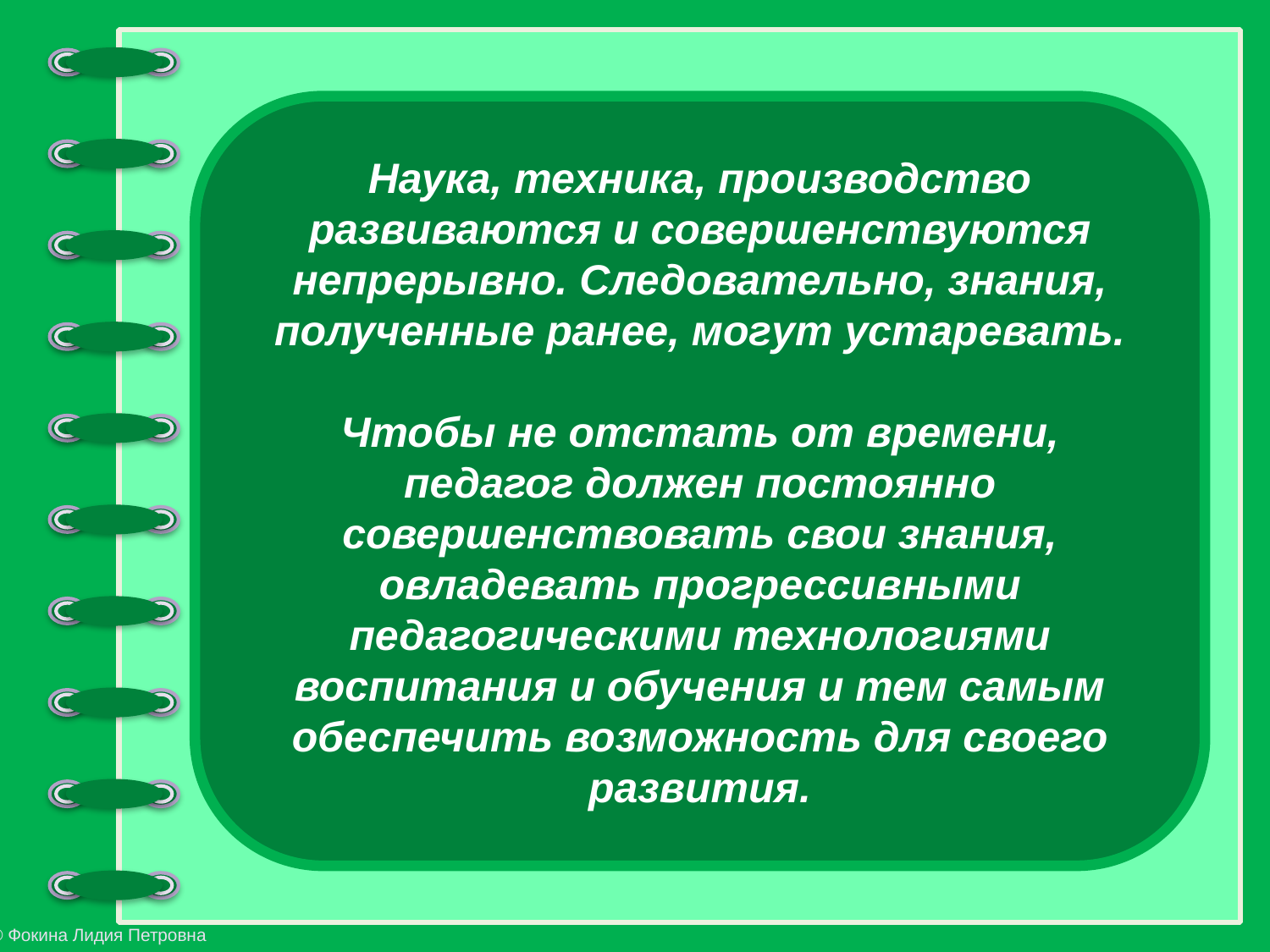

Наука, техника, производство
развиваются и совершенствуются
непрерывно. Следовательно, знания,
полученные ранее, могут устаревать.

Чтобы не отстать от времени,
педагог должен постоянно
совершенствовать свои знания,
овладевать прогрессивными
педагогическими технологиями
воспитания и обучения и тем самым
обеспечить возможность для своего
развития.